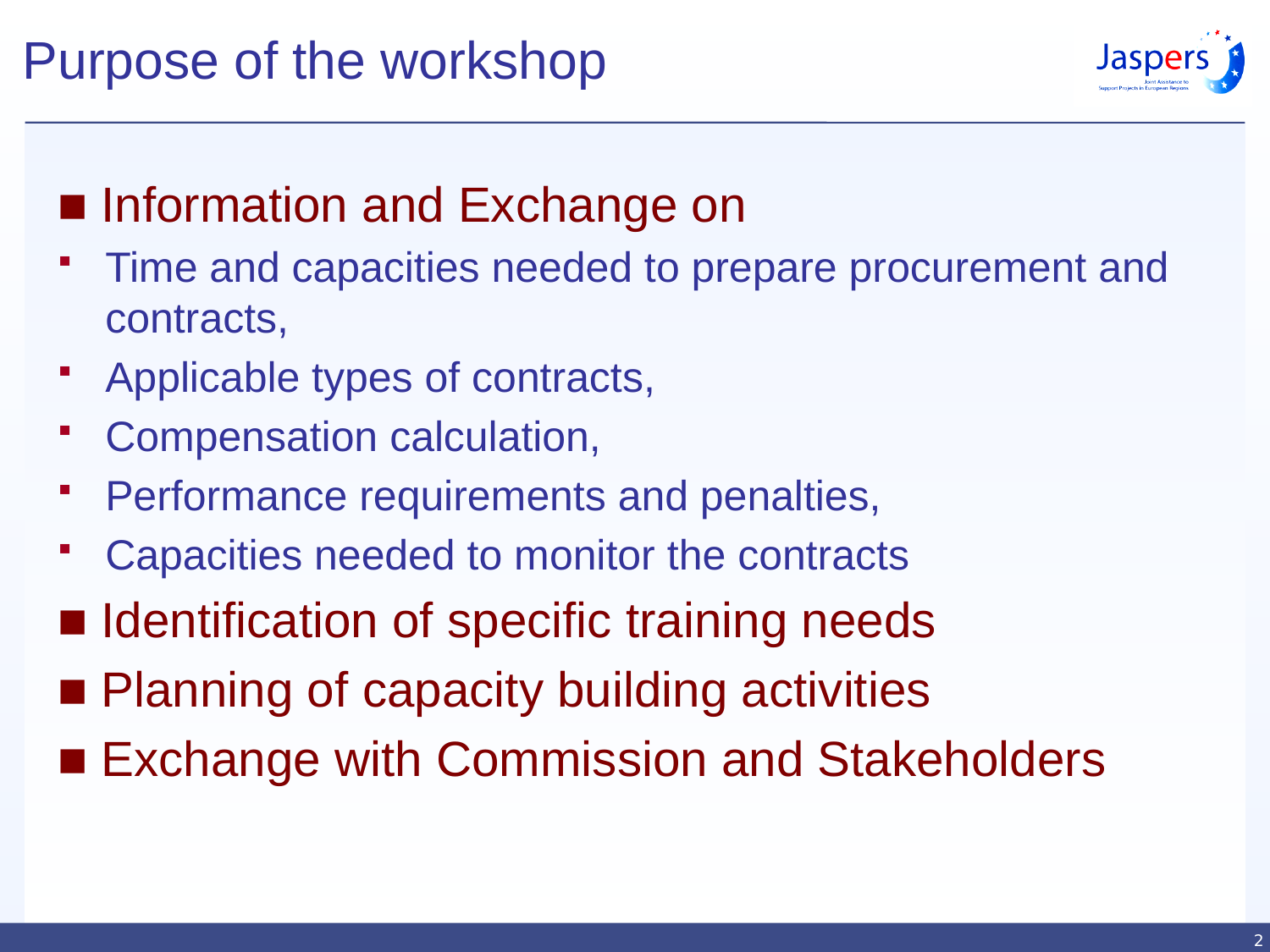

Purpose of the workshop
■ Information and Exchange on
Time and capacities needed to prepare procurement and contracts,
Applicable types of contracts,
Compensation calculation,
Performance requirements and penalties,
Capacities needed to monitor the contracts
■ Identification of specific training needs
■ Planning of capacity building activities
■ Exchange with Commission and Stakeholders
2